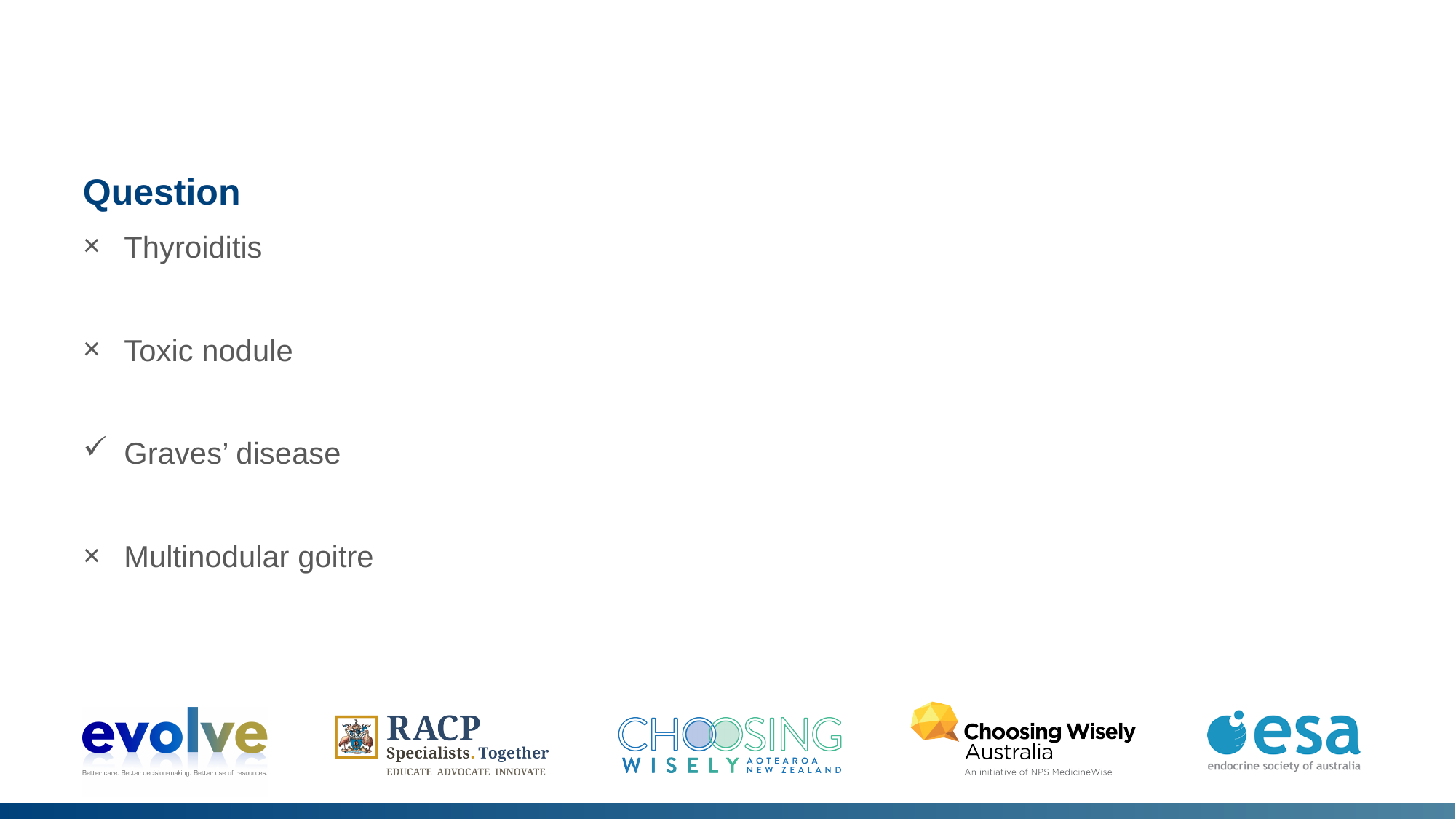

Question
Thyroiditis

Toxic nodule

Graves’ disease

Multinodular goitre